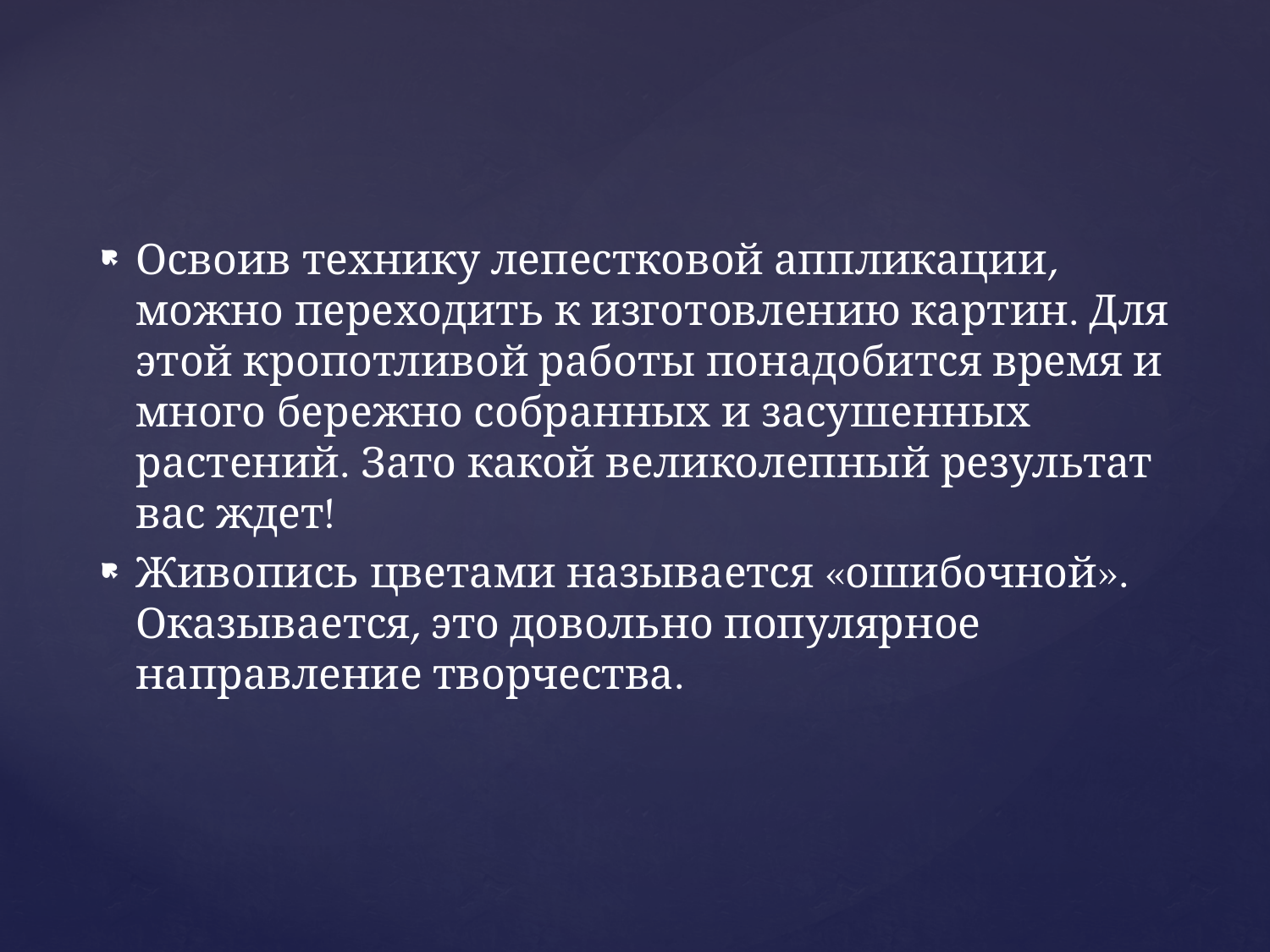

Освоив технику лепестковой аппликации, можно переходить к изготовлению картин. Для этой кропотливой работы понадобится время и много бережно собранных и засушенных растений. Зато какой великолепный результат вас ждет!
Живопись цветами называется «ошибочной». Оказывается, это довольно популярное направление творчества.